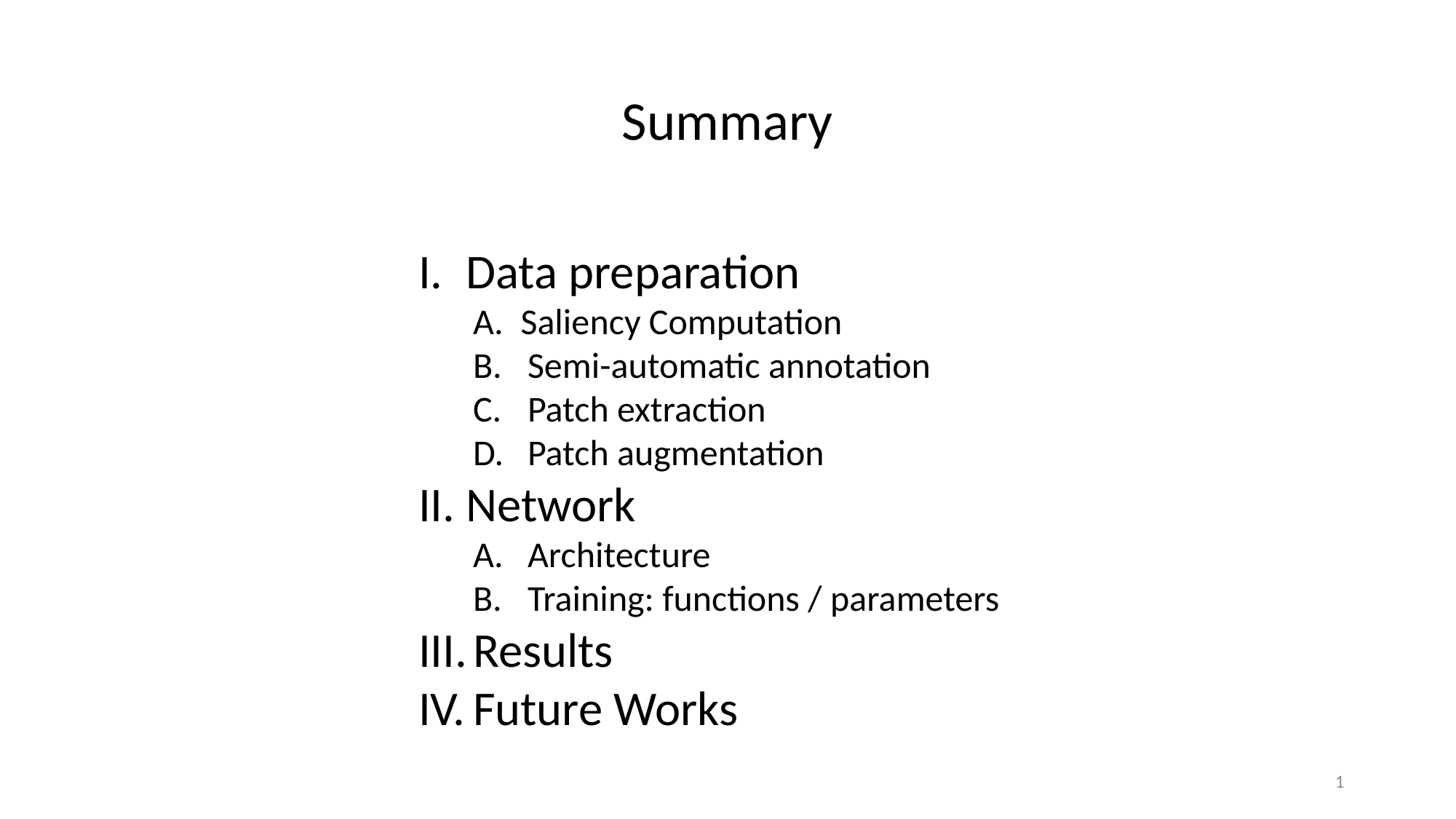

# Summary
Data preparation
Saliency Computation
Semi-automatic annotation
Patch extraction
Patch augmentation
Network
Architecture
Training: functions / parameters
Results
Future Works
1